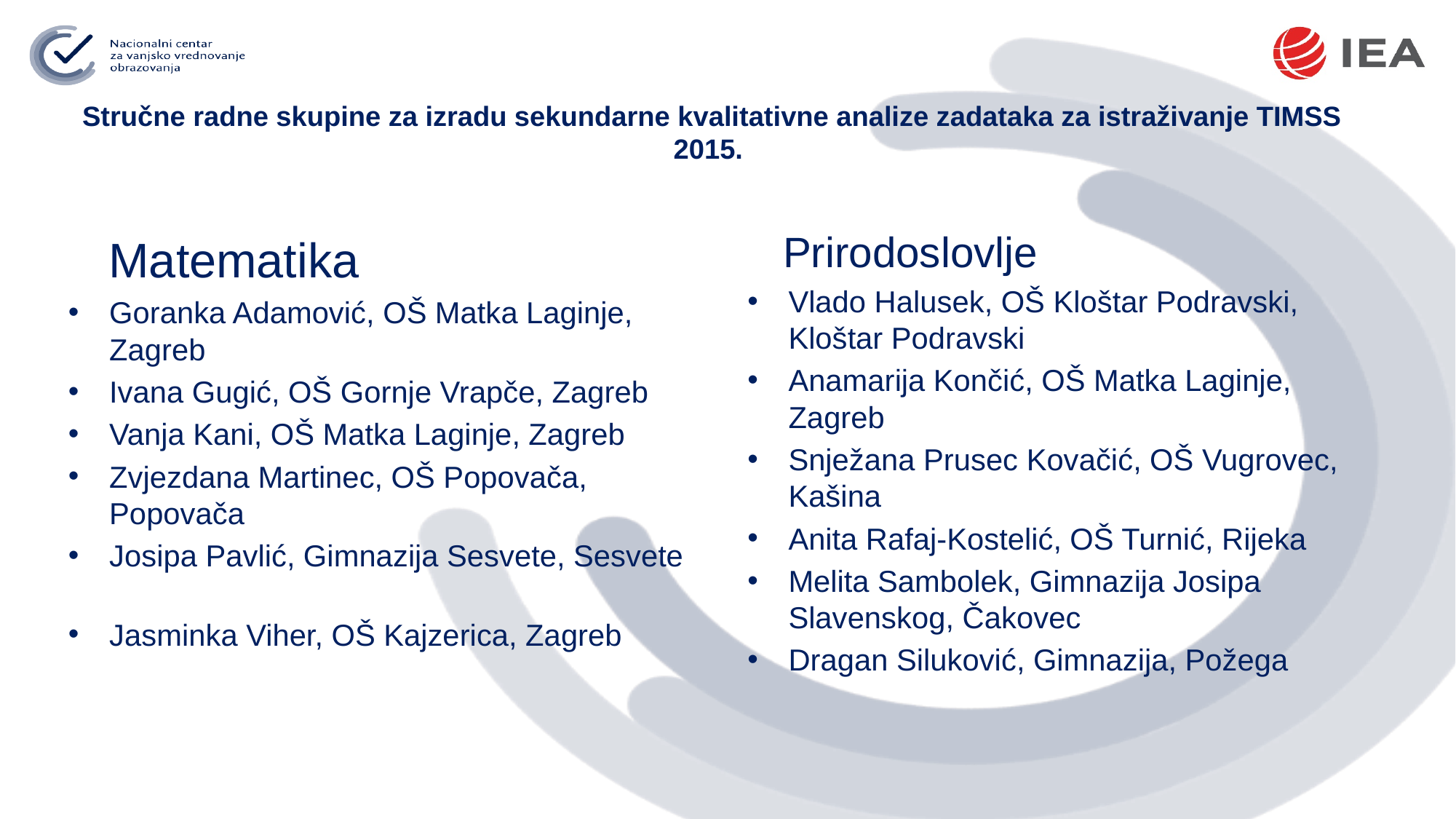

# Stručne radne skupine za izradu sekundarne kvalitativne analize zadataka za istraživanje TIMSS 2015.
   Matematika
Goranka Adamović, OŠ Matka Laginje, Zagreb
Ivana Gugić, OŠ Gornje Vrapče, Zagreb
Vanja Kani, OŠ Matka Laginje, Zagreb
Zvjezdana Martinec, OŠ Popovača, Popovača
Josipa Pavlić, Gimnazija Sesvete, Sesvete
Jasminka Viher, OŠ Kajzerica, Zagreb
   Prirodoslovlje
Vlado Halusek, OŠ Kloštar Podravski, Kloštar Podravski
Anamarija Končić, OŠ Matka Laginje, Zagreb
Snježana Prusec Kovačić, OŠ Vugrovec, Kašina
Anita Rafaj-Kostelić, OŠ Turnić, Rijeka
Melita Sambolek, Gimnazija Josipa Slavenskog, Čakovec
Dragan Siluković, Gimnazija, Požega